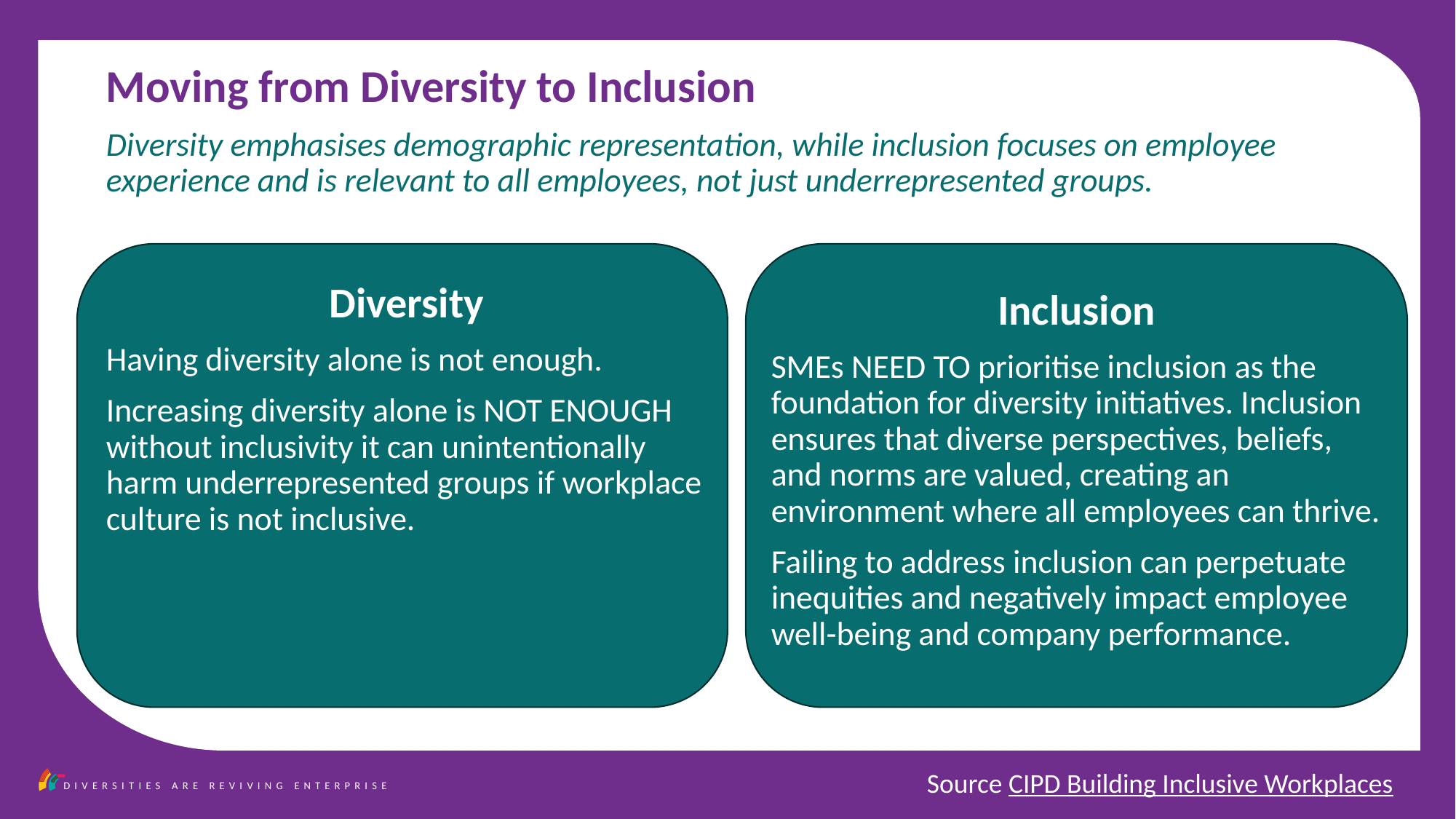

Moving from Diversity to Inclusion
Diversity emphasises demographic representation, while inclusion focuses on employee experience and is relevant to all employees, not just underrepresented groups.

Diversity
Having diversity alone is not enough.
Increasing diversity alone is NOT ENOUGH without inclusivity it can unintentionally harm underrepresented groups if workplace culture is not inclusive.

Inclusion
SMEs NEED TO prioritise inclusion as the foundation for diversity initiatives. Inclusion ensures that diverse perspectives, beliefs, and norms are valued, creating an environment where all employees can thrive.
Failing to address inclusion can perpetuate inequities and negatively impact employee well-being and company performance.

Source CIPD Building Inclusive Workplaces